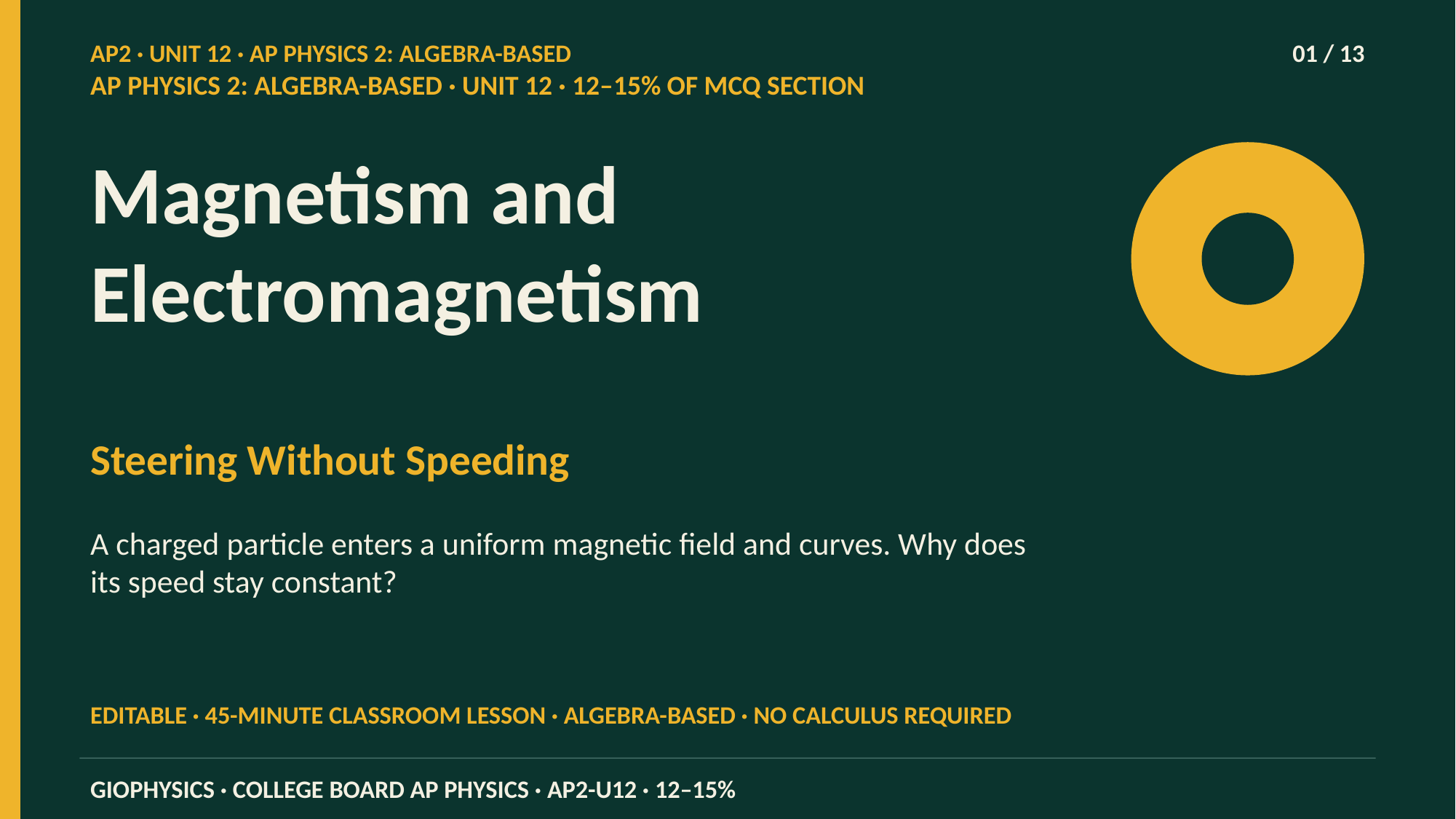

AP2 · UNIT 12 · AP PHYSICS 2: ALGEBRA-BASED
01 / 13
AP PHYSICS 2: ALGEBRA-BASED · UNIT 12 · 12–15% OF MCQ SECTION
Magnetism and Electromagnetism

Steering Without Speeding
A charged particle enters a uniform magnetic field and curves. Why does its speed stay constant?
EDITABLE · 45-MINUTE CLASSROOM LESSON · ALGEBRA-BASED · NO CALCULUS REQUIRED

GIOPHYSICS · COLLEGE BOARD AP PHYSICS · AP2-U12 · 12–15%